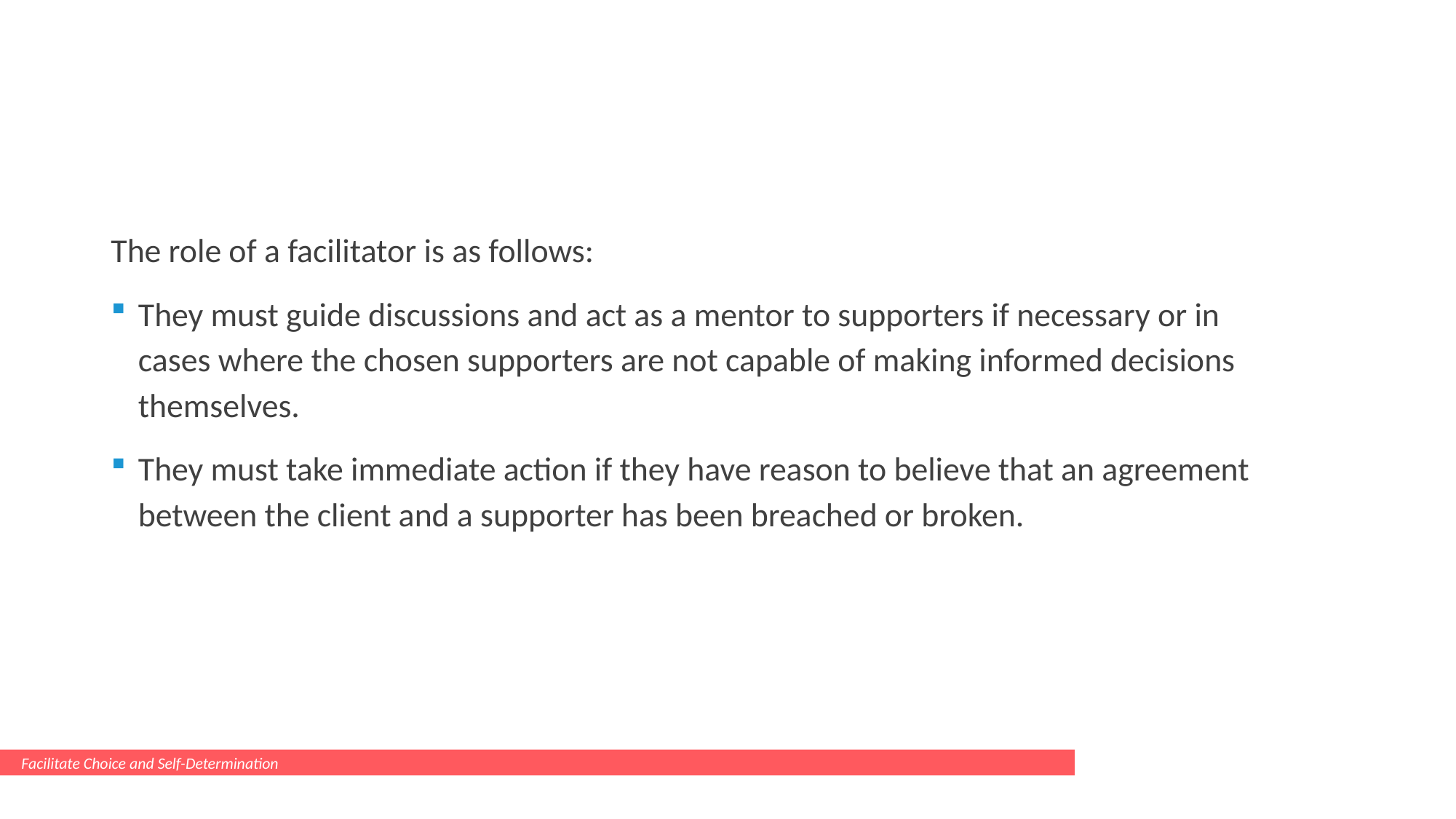

#
The role of a facilitator is as follows:
They must guide discussions and act as a mentor to supporters if necessary or in cases where the chosen supporters are not capable of making informed decisions themselves.
They must take immediate action if they have reason to believe that an agreement between the client and a supporter has been breached or broken.
Facilitate Choice and Self-Determination